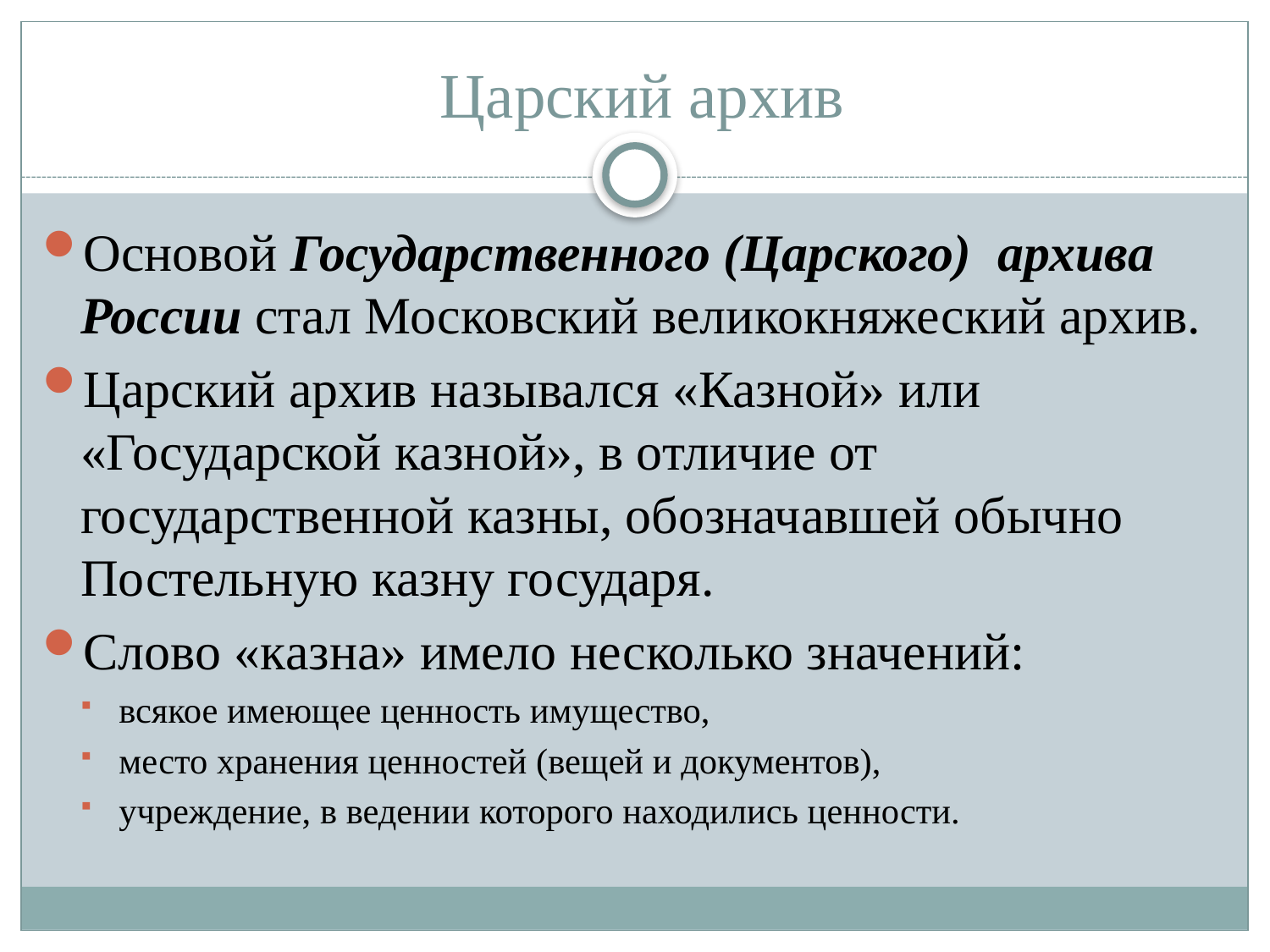

# Царский архив
Основой Государственного (Царского)  архива России стал Московский великокняжеский архив.
Царский архив назывался «Казной» или «Государской казной», в отличие от государственной казны, обозначавшей обычно Постельную казну государя.
Слово «казна» имело несколько значений:
всякое имеющее ценность имущество,
место хранения ценностей (вещей и документов),
учреждение, в ведении которого находились ценности.